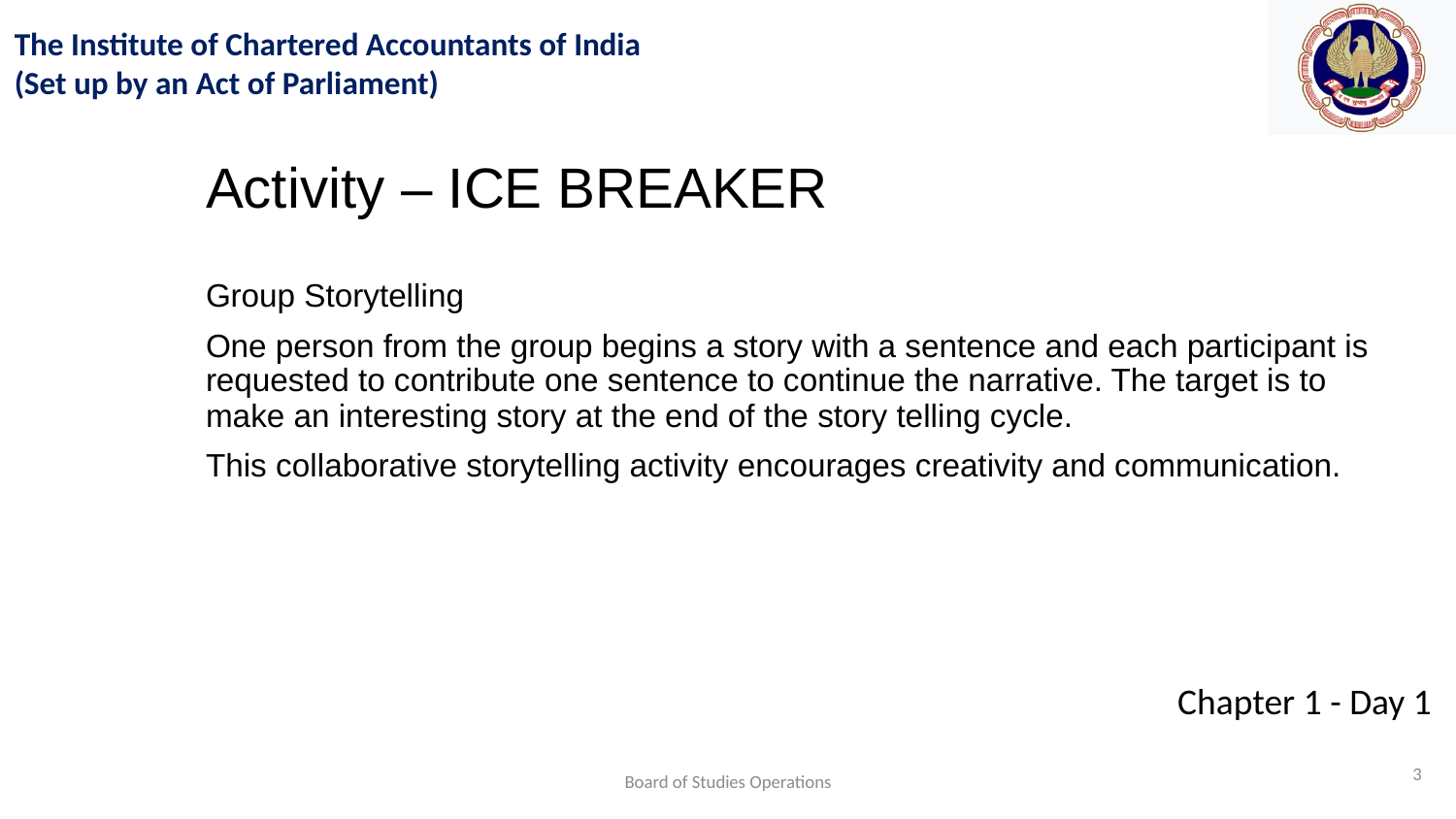

Activity – ICE BREAKER
Group Storytelling
One person from the group begins a story with a sentence and each participant is requested to contribute one sentence to continue the narrative. The target is to make an interesting story at the end of the story telling cycle.
This collaborative storytelling activity encourages creativity and communication.
3
Board of Studies Operations